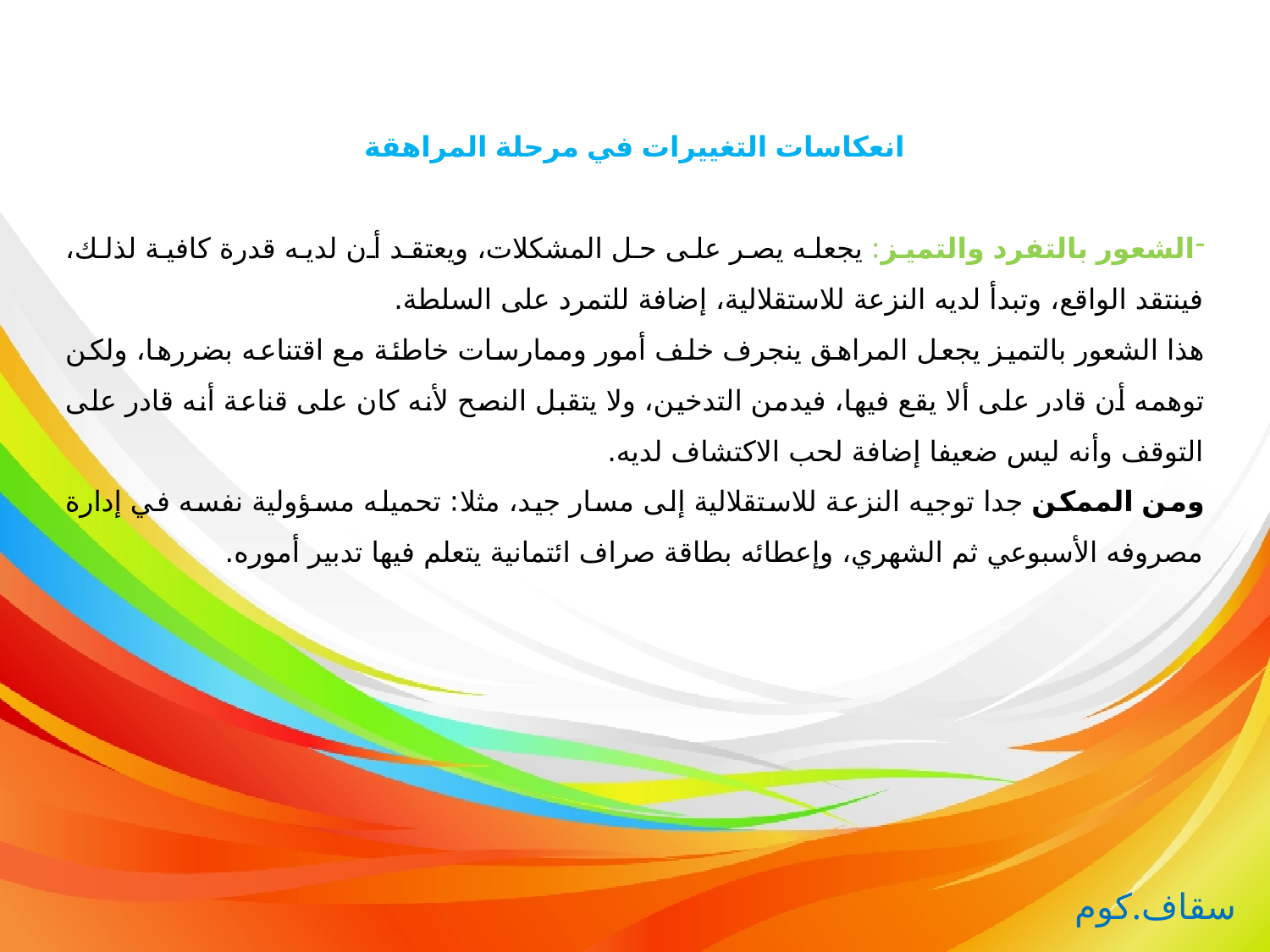

انعكاسات التغييرات في مرحلة المراهقة

الشعور بالتفرد والتميز: يجعله يصر على حل المشكلات، ويعتقد أن لديه قدرة كافية لذلك، فينتقد الواقع، وتبدأ لديه النزعة للاستقلالية، إضافة للتمرد على السلطة.
هذا الشعور بالتميز يجعل المراهق ينجرف خلف أمور وممارسات خاطئة مع اقتناعه بضررها، ولكن توهمه أن قادر على ألا يقع فيها، فيدمن التدخين، ولا يتقبل النصح لأنه كان على قناعة أنه قادر على التوقف وأنه ليس ضعيفا إضافة لحب الاكتشاف لديه.
ومن الممكن جدا توجيه النزعة للاستقلالية إلى مسار جيد، مثلا: تحميله مسؤولية نفسه في إدارة مصروفه الأسبوعي ثم الشهري، وإعطائه بطاقة صراف ائتمانية يتعلم فيها تدبير أموره.